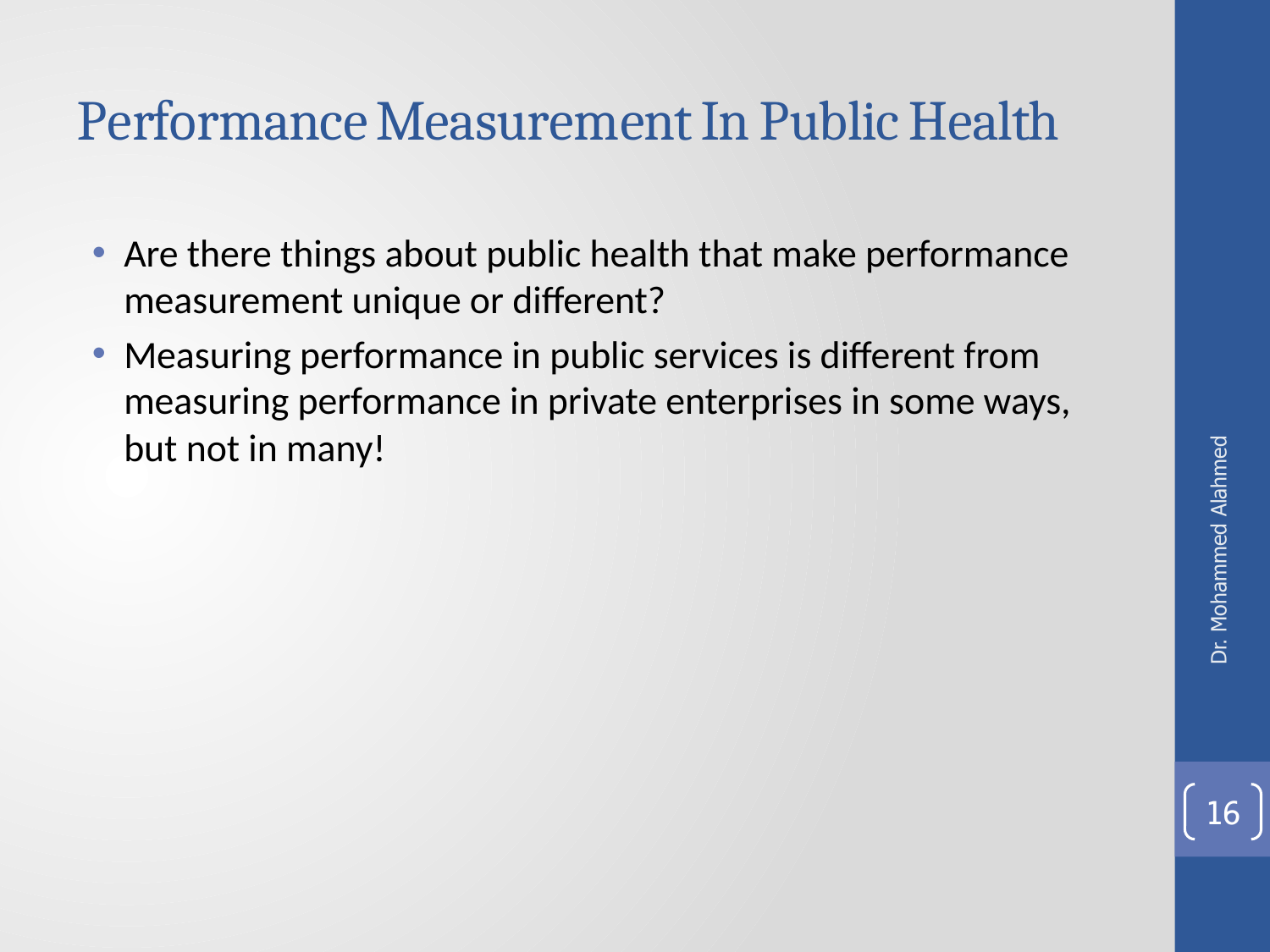

# Performance Measurement In Public Health
Are there things about public health that make performance measurement unique or different?
Measuring performance in public services is different from measuring performance in private enterprises in some ways, but not in many!

Dr. Mohammed Alahmed
16